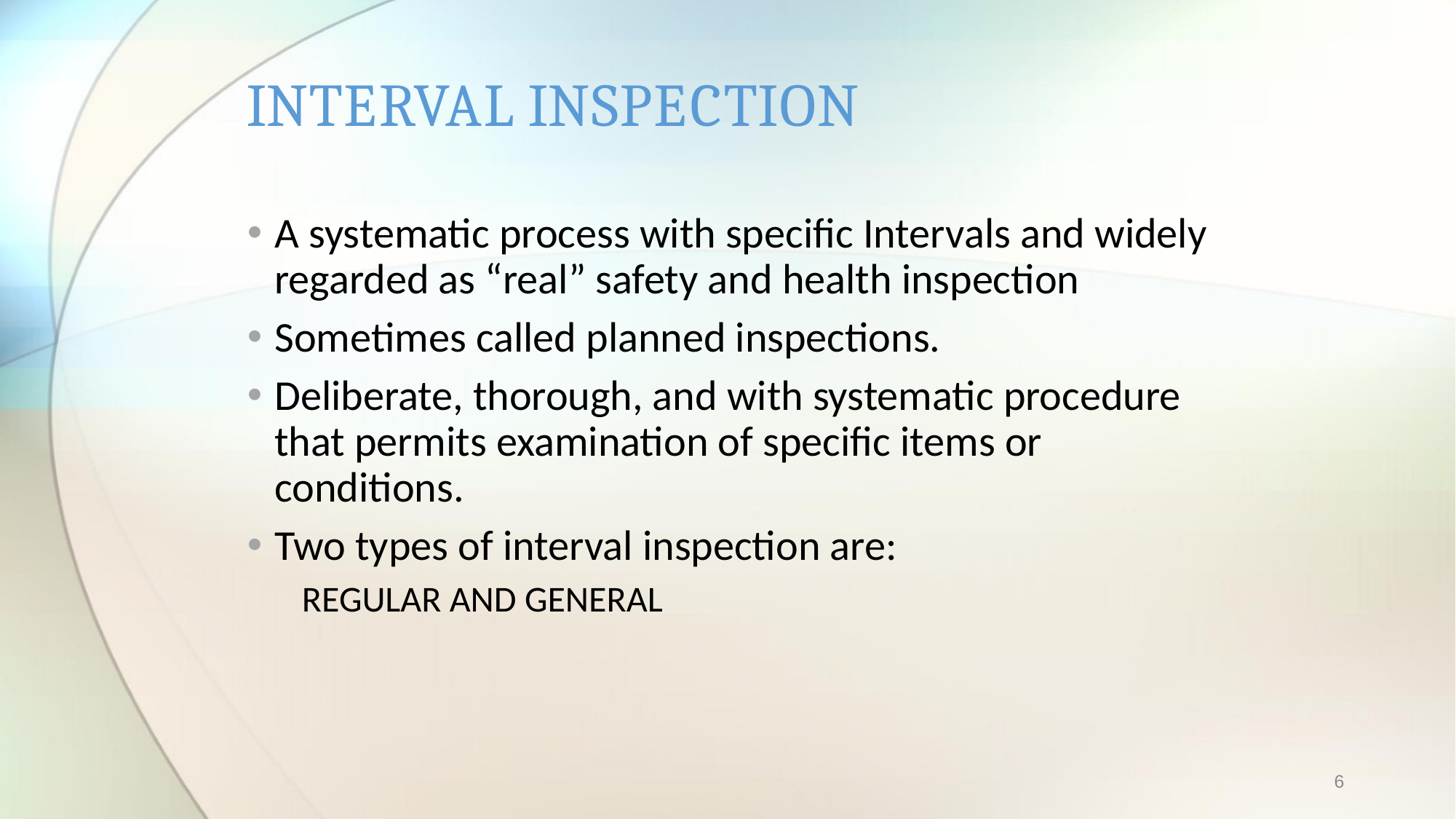

# INTERVAL INSPECTION
A systematic process with specific Intervals and widely regarded as “real” safety and health inspection
Sometimes called planned inspections.
Deliberate, thorough, and with systematic procedure that permits examination of specific items or conditions.
Two types of interval inspection are:
REGULAR AND GENERAL

6